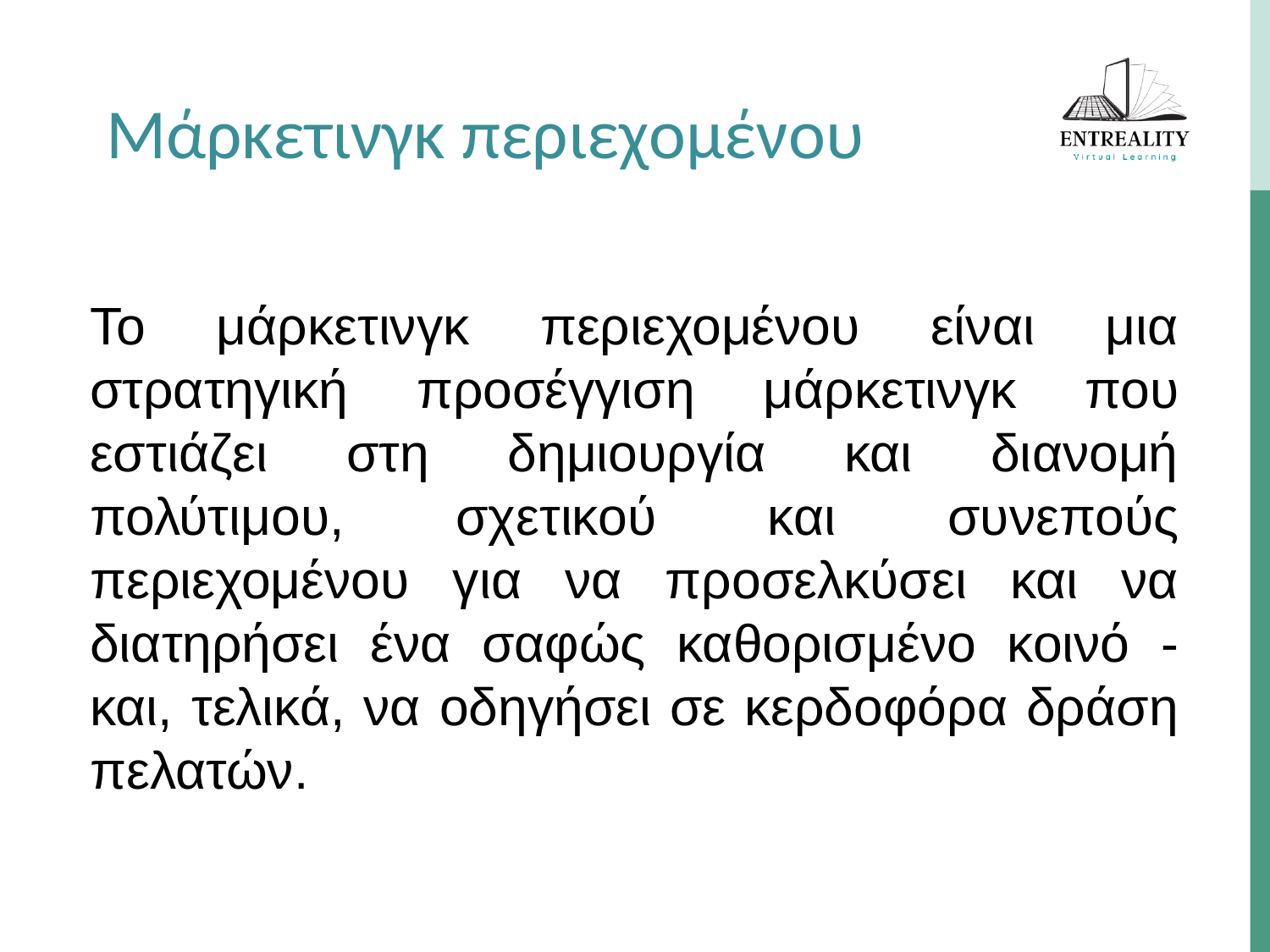

Μάρκετινγκ περιεχομένου

Το μάρκετινγκ περιεχομένου είναι μια στρατηγική προσέγγιση μάρκετινγκ που εστιάζει στη δημιουργία και διανομή πολύτιμου, σχετικού και συνεπούς περιεχομένου για να προσελκύσει και να διατηρήσει ένα σαφώς καθορισμένο κοινό - και, τελικά, να οδηγήσει σε κερδοφόρα δράση πελατών.